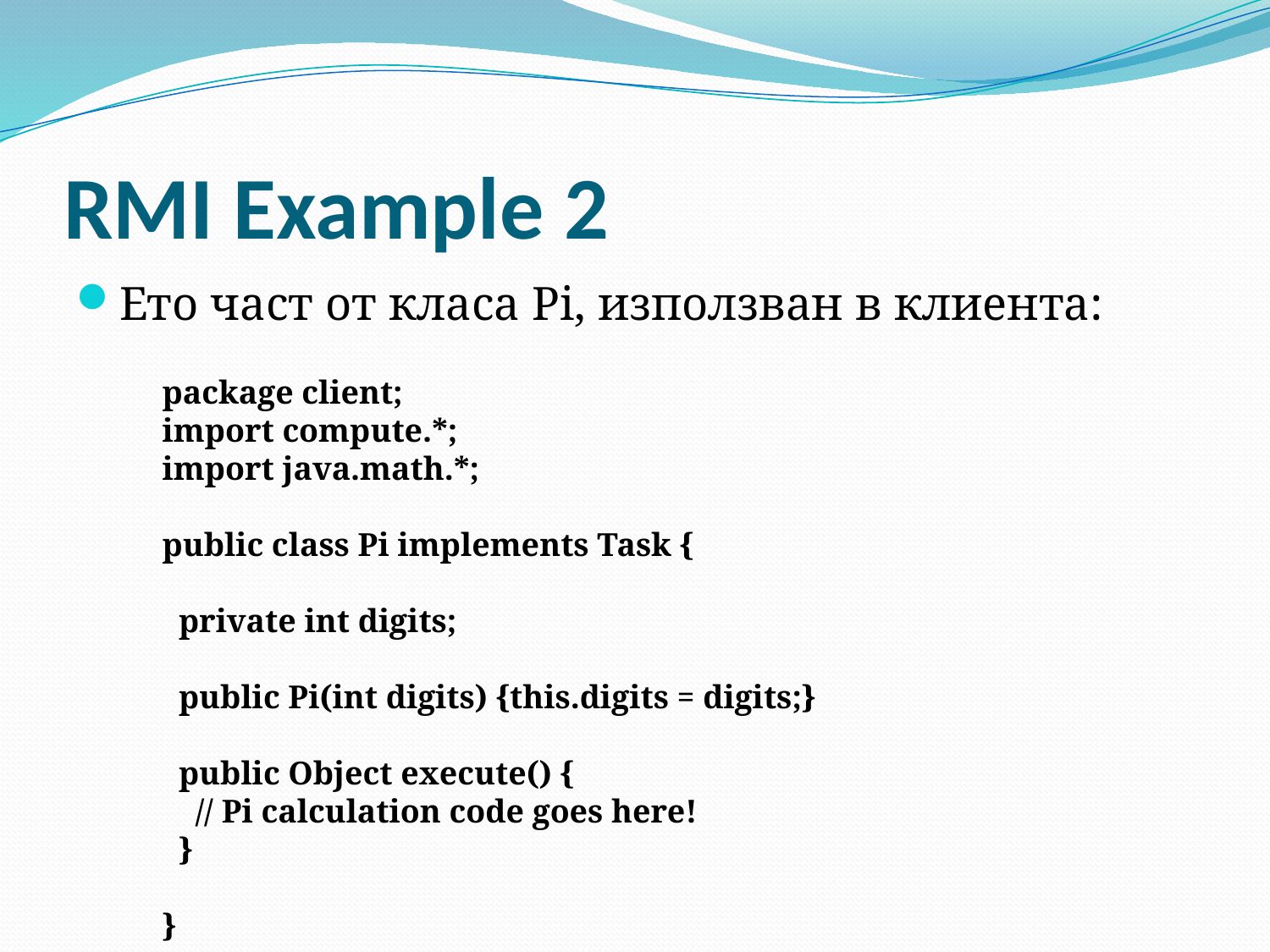

# RMI Example 2
Ето част от класа Pi, използван в клиента:
   package client;
   import compute.*;
   import java.math.*;

   public class Pi implements Task {

     private int digits;

     public Pi(int digits) {this.digits = digits;}

     public Object execute() {
       // Pi calculation code goes here!
     }

   }